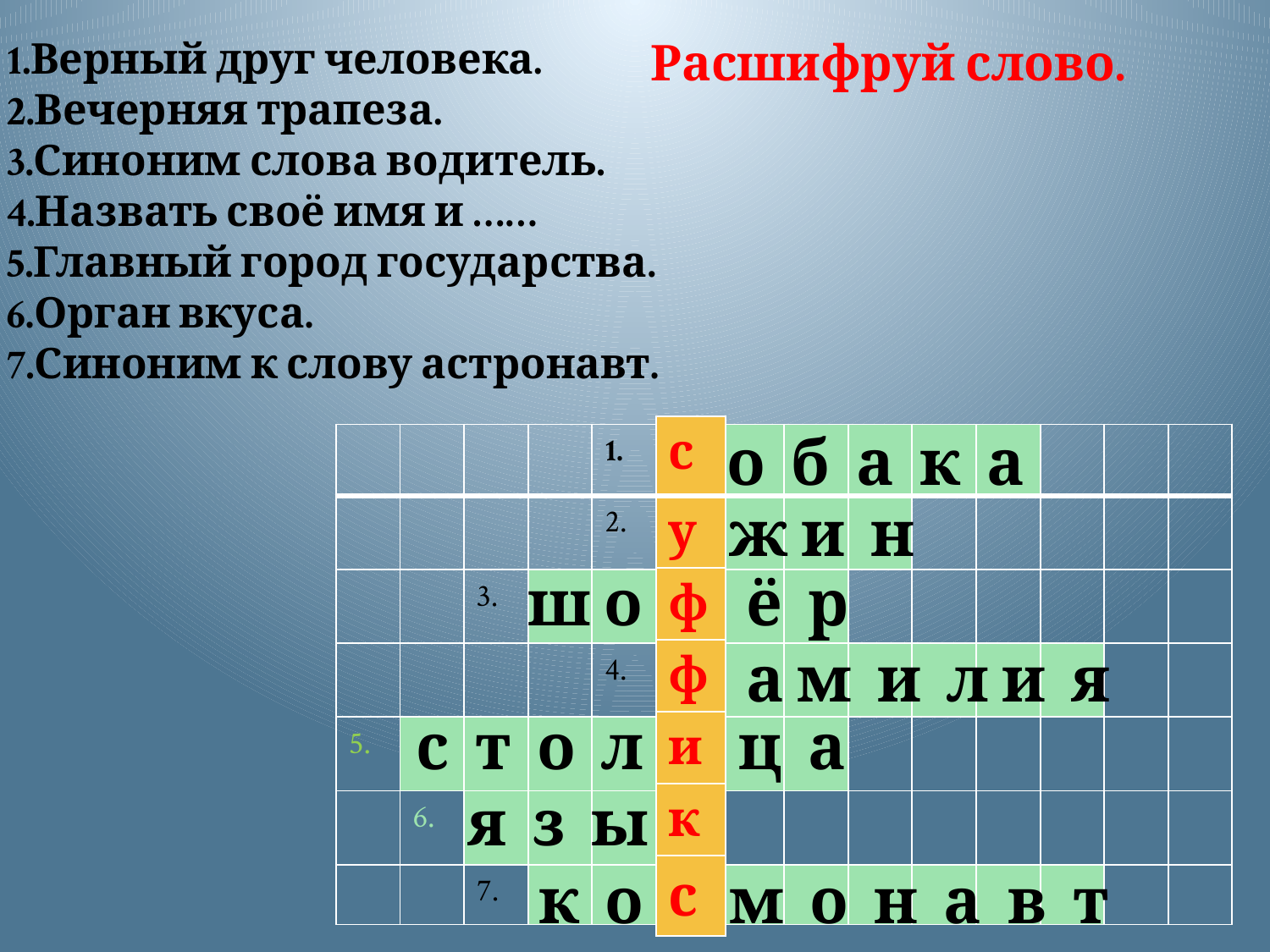

1.Верный друг человека.
2.Вечерняя трапеза.
3.Синоним слова водитель.
4.Назвать своё имя и ……
5.Главный город государства.
6.Орган вкуса.
7.Синоним к слову астронавт.
Расшифруй слово.
с  о  б  а  к  а
| с |
| --- |
| у |
| ф |
| ф |
| и |
| к |
| с |
|  |  |  |  | 1. |  |  |  |  |  |  |  |  |  |
| --- | --- | --- | --- | --- | --- | --- | --- | --- | --- | --- | --- | --- | --- |
|  |  |  |  | 2. |  |  |  |  |  |  |  |  |  |
|  |  | 3. |  |  |  |  |  |  |  |  |  |  |  |
|  |  |  |  | 4. |  |  |  |  |  |  |  |  |  |
| 5. |  |  |  |  |  |  |  |  |  |  |  |  |  |
|  | 6. |  |  |  |  |  |  |  |  |  |  |  |  |
|  |  | 7. |  |  |  |  |  |  |  |  |  |  |  |
у  ж и  н
 ш о  ф  ё  р
ф  а м  и  л и  я
с  т  о  л  и  ц  а
я  з  ы  к
к  о  с  м  о  н  а  в  т